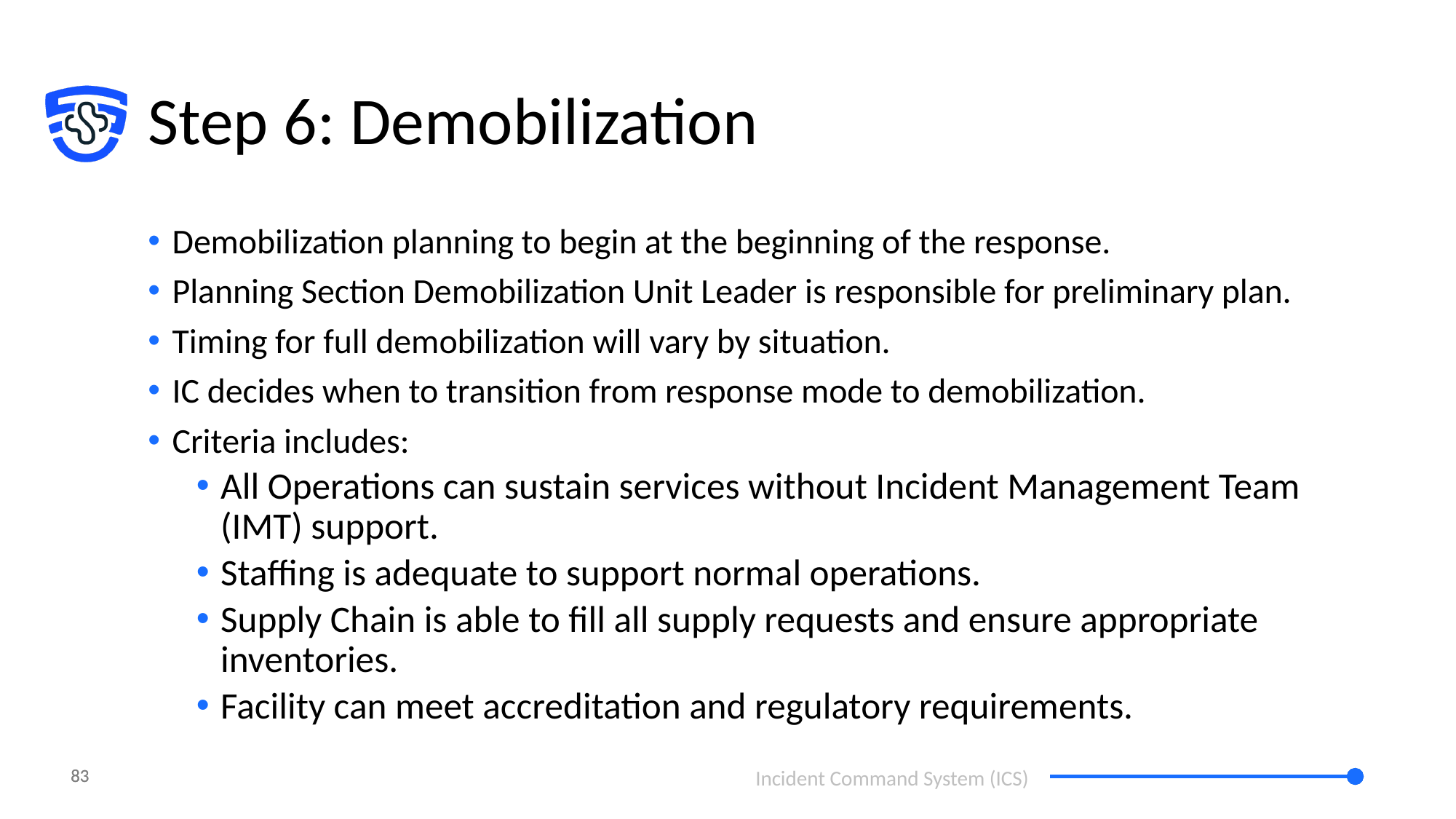

# Step 6: Demobilization
Demobilization planning to begin at the beginning of the response.
Planning Section Demobilization Unit Leader is responsible for preliminary plan.
Timing for full demobilization will vary by situation.
IC decides when to transition from response mode to demobilization.
Criteria includes:
All Operations can sustain services without Incident Management Team  (IMT) support.
Staffing is adequate to support normal operations.
Supply Chain is able to fill all supply requests and ensure appropriate inventories.
Facility can meet accreditation and regulatory requirements.